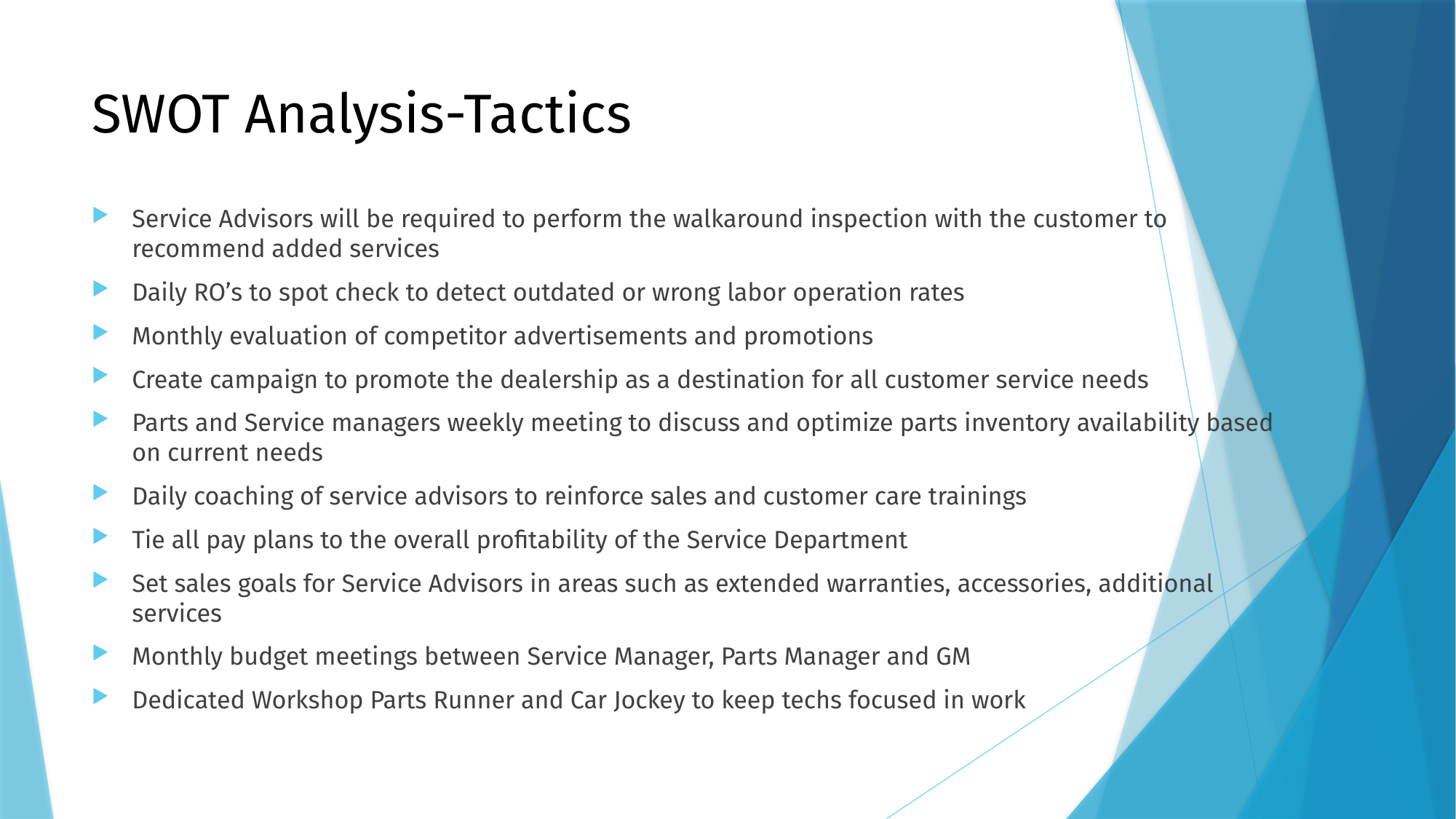

# SWOT Analysis-Tactics
Service Advisors will be required to perform the walkaround inspection with the customer to recommend added services
Daily RO’s to spot check to detect outdated or wrong labor operation rates
Monthly evaluation of competitor advertisements and promotions
Create campaign to promote the dealership as a destination for all customer service needs
Parts and Service managers weekly meeting to discuss and optimize parts inventory availability based on current needs
Daily coaching of service advisors to reinforce sales and customer care trainings
Tie all pay plans to the overall profitability of the Service Department
Set sales goals for Service Advisors in areas such as extended warranties, accessories, additional services
Monthly budget meetings between Service Manager, Parts Manager and GM
Dedicated Workshop Parts Runner and Car Jockey to keep techs focused in work